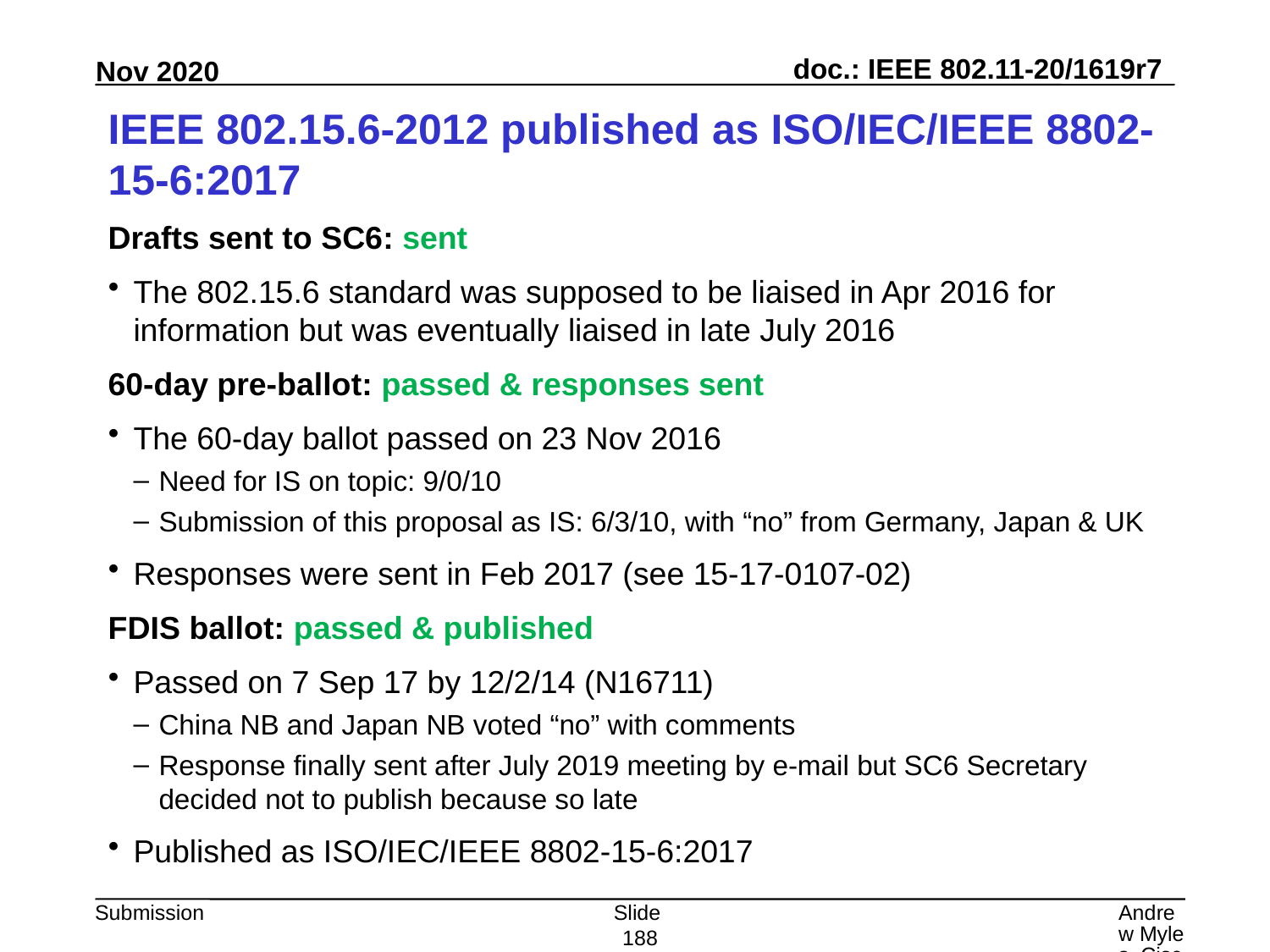

# IEEE 802.15.6-2012 published as ISO/IEC/IEEE 8802-15-6:2017
Drafts sent to SC6: sent
The 802.15.6 standard was supposed to be liaised in Apr 2016 for information but was eventually liaised in late July 2016
60-day pre-ballot: passed & responses sent
The 60-day ballot passed on 23 Nov 2016
Need for IS on topic: 9/0/10
Submission of this proposal as IS: 6/3/10, with “no” from Germany, Japan & UK
Responses were sent in Feb 2017 (see 15-17-0107-02)
FDIS ballot: passed & published
Passed on 7 Sep 17 by 12/2/14 (N16711)
China NB and Japan NB voted “no” with comments
Response finally sent after July 2019 meeting by e-mail but SC6 Secretary decided not to publish because so late
Published as ISO/IEC/IEEE 8802-15-6:2017
Slide 188
Andrew Myles, Cisco